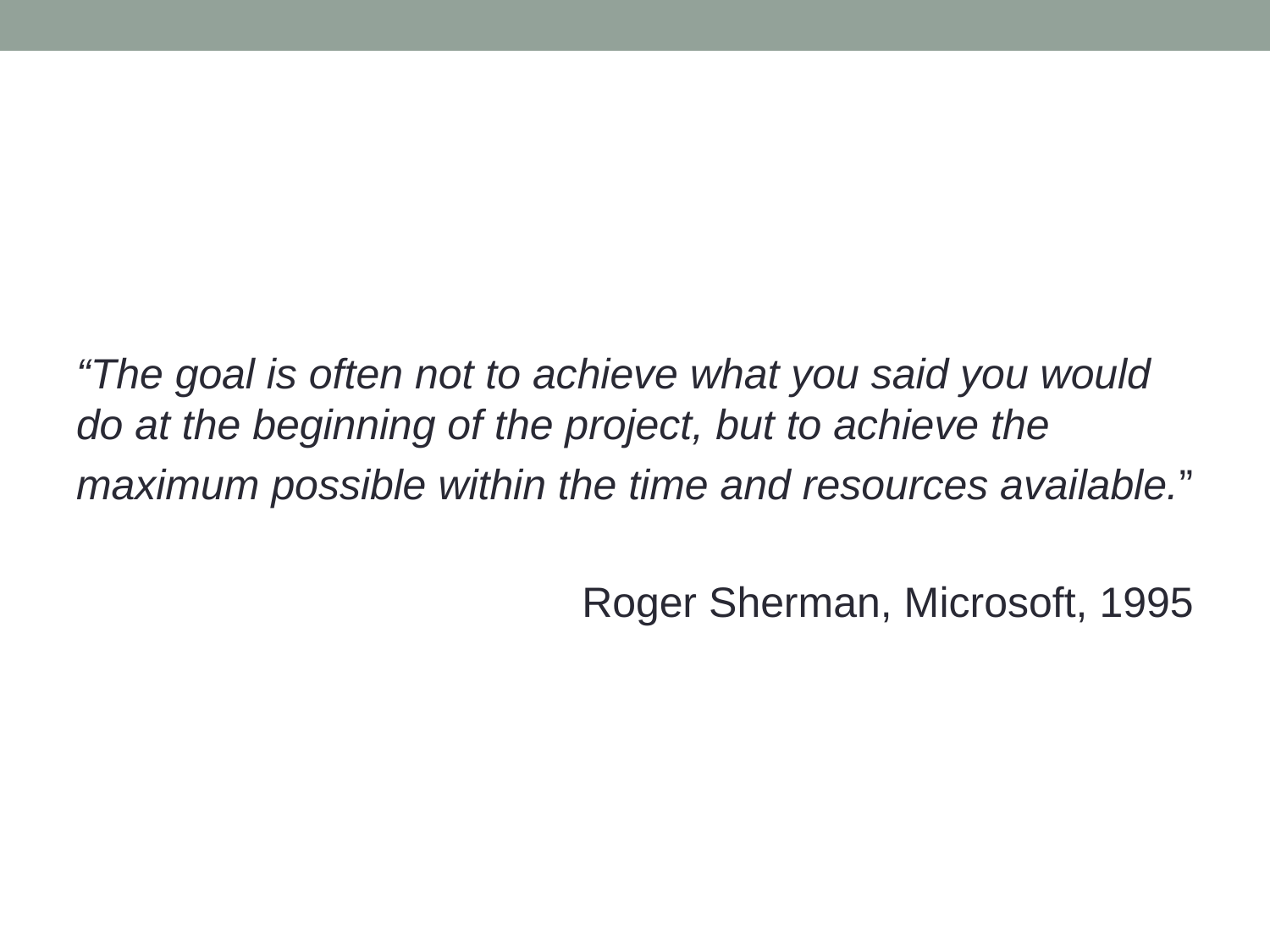

#

“The goal is often not to achieve what you said you would do at the beginning of the project, but to achieve the
maximum possible within the time and resources available.”

Roger Sherman, Microsoft, 1995